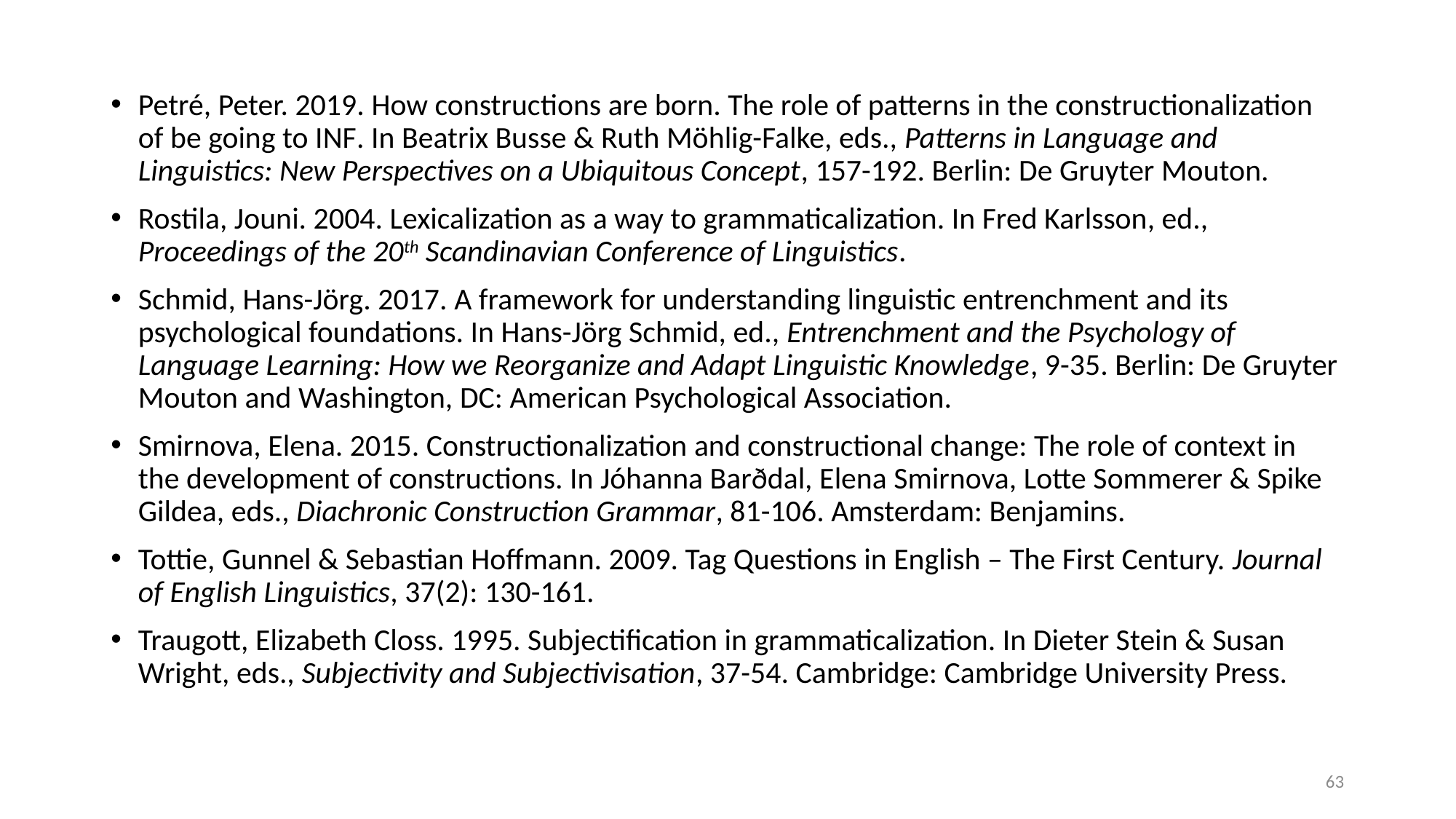

Petré, Peter. 2019. How constructions are born. The role of patterns in the constructionalization of be going to INF. In Beatrix Busse & Ruth Möhlig-Falke, eds., Patterns in Language and Linguistics: New Perspectives on a Ubiquitous Concept, 157-192. Berlin: De Gruyter Mouton.
Rostila, Jouni. 2004. Lexicalization as a way to grammaticalization. In Fred Karlsson, ed., Proceedings of the 20th Scandinavian Conference of Linguistics.
Schmid, Hans-Jörg. 2017. A framework for understanding linguistic entrenchment and its psychological foundations. In Hans-Jörg Schmid, ed., Entrenchment and the Psychology of Language Learning: How we Reorganize and Adapt Linguistic Knowledge, 9-35. Berlin: De Gruyter Mouton and Washington, DC: American Psychological Association.
Smirnova, Elena. 2015. Constructionalization and constructional change: The role of context in the development of constructions. In Jóhanna Barðdal, Elena Smirnova, Lotte Sommerer & Spike Gildea, eds., Diachronic Construction Grammar, 81-106. Amsterdam: Benjamins.
Tottie, Gunnel & Sebastian Hoffmann. 2009. Tag Questions in English – The First Century. Journal of English Linguistics, 37(2): 130-161.
Traugott, Elizabeth Closs. 1995. Subjectification in grammaticalization. In Dieter Stein & Susan Wright, eds., Subjectivity and Subjectivisation, 37-54. Cambridge: Cambridge University Press.
63